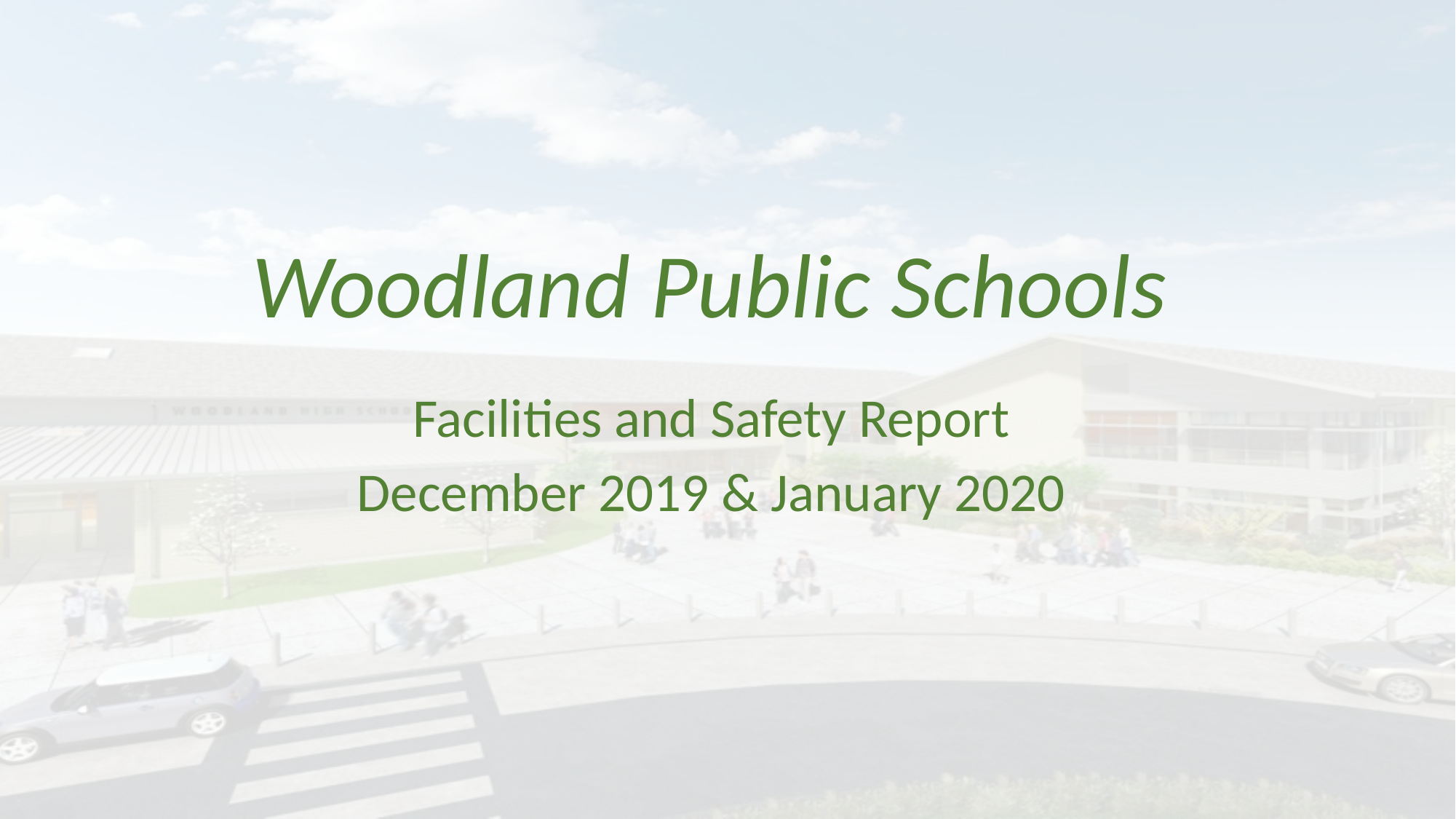

# Woodland Public Schools
Facilities and Safety Report
December 2019 & January 2020